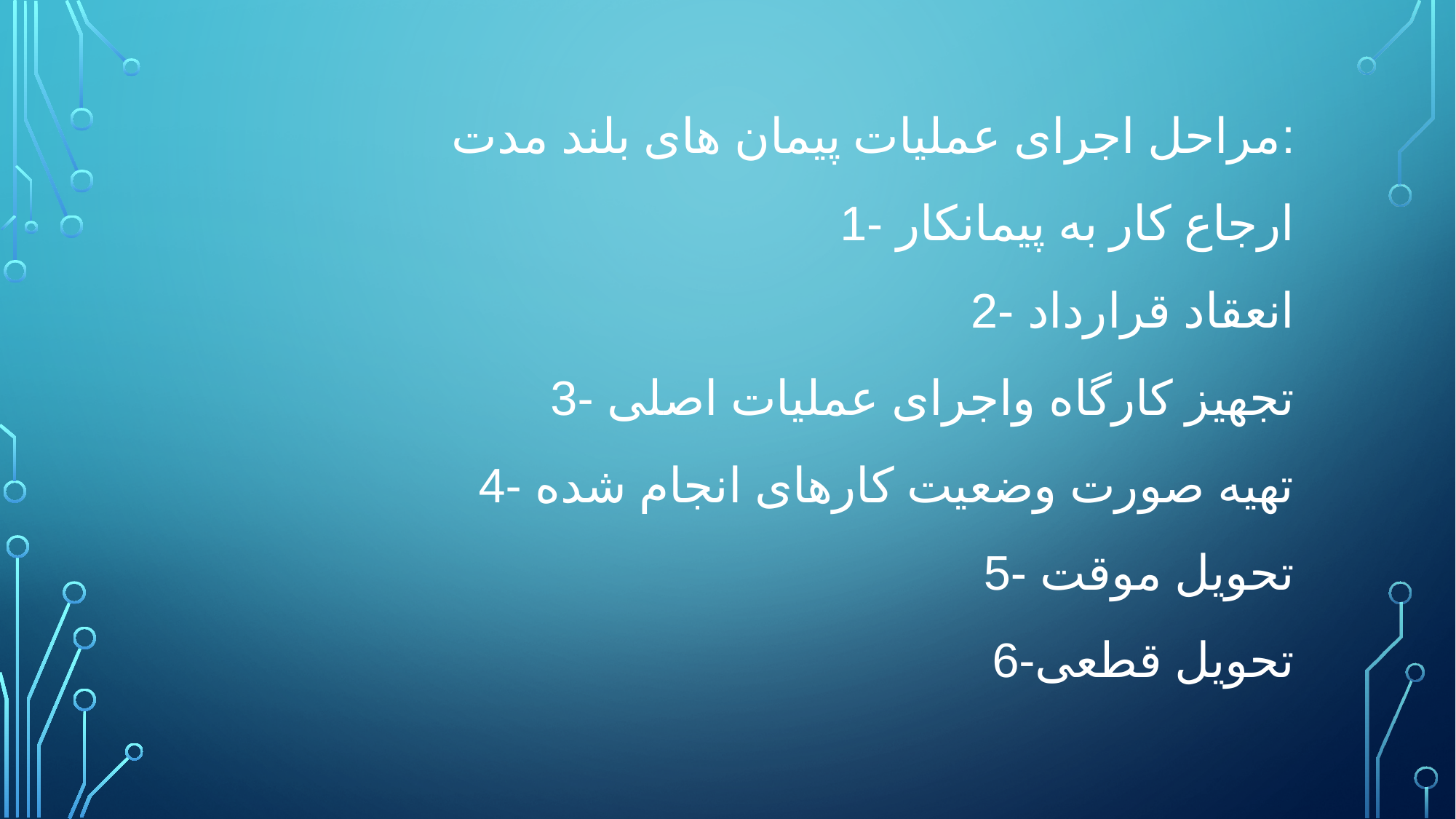

مراحل اجرای عملیات پیمان های بلند مدت:
1- ارجاع کار به پیمانکار
2- انعقاد قرارداد
3- تجهیز کارگاه واجرای عملیات اصلی
4- تهیه صورت وضعیت کارهای انجام شده
5- تحویل موقت
6-تحویل قطعی